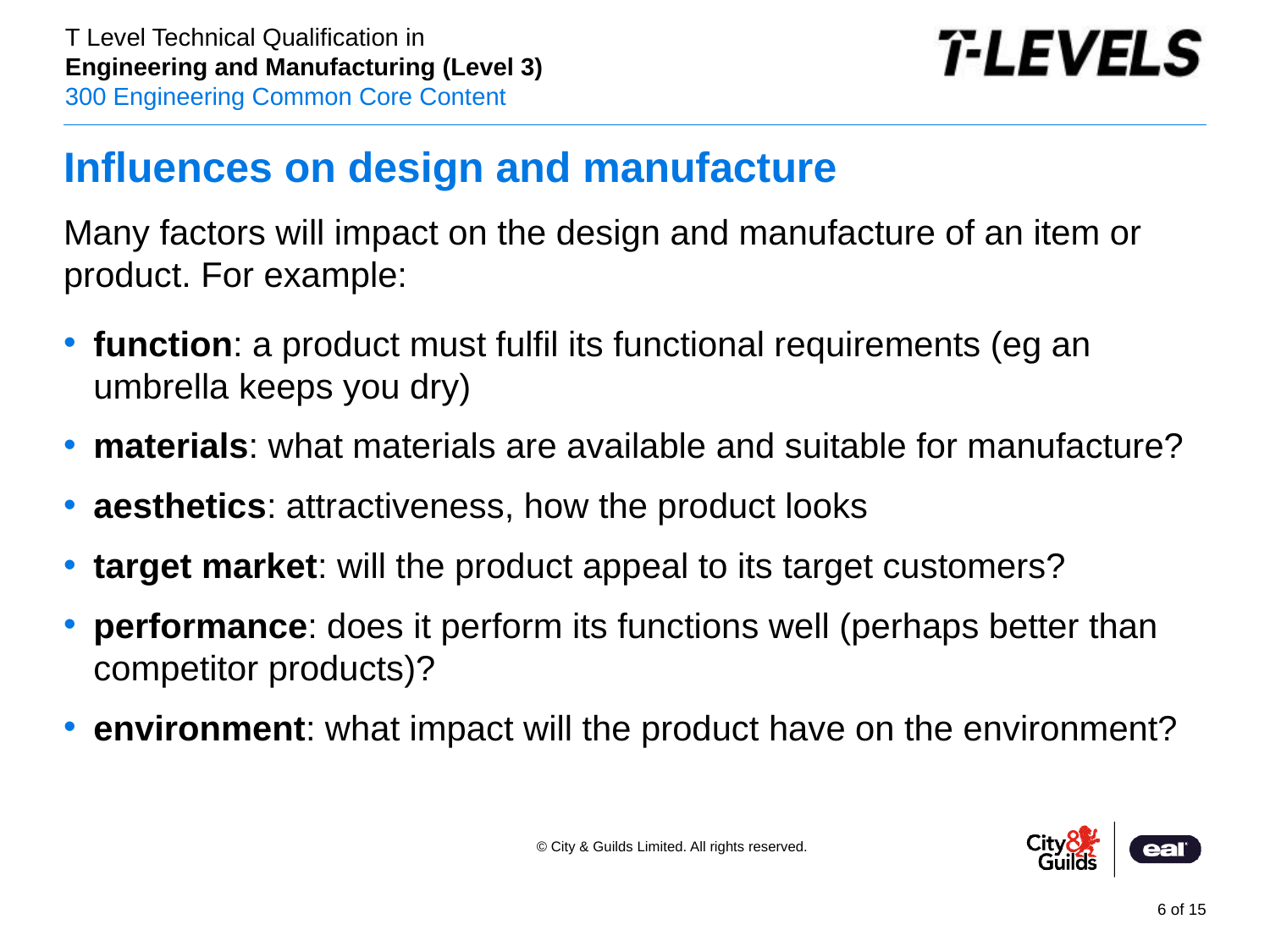

# Influences on design and manufacture
Many factors will impact on the design and manufacture of an item or product. For example:
function: a product must fulfil its functional requirements (eg an umbrella keeps you dry)
materials: what materials are available and suitable for manufacture?
aesthetics: attractiveness, how the product looks
target market: will the product appeal to its target customers?
performance: does it perform its functions well (perhaps better than competitor products)?
environment: what impact will the product have on the environment?